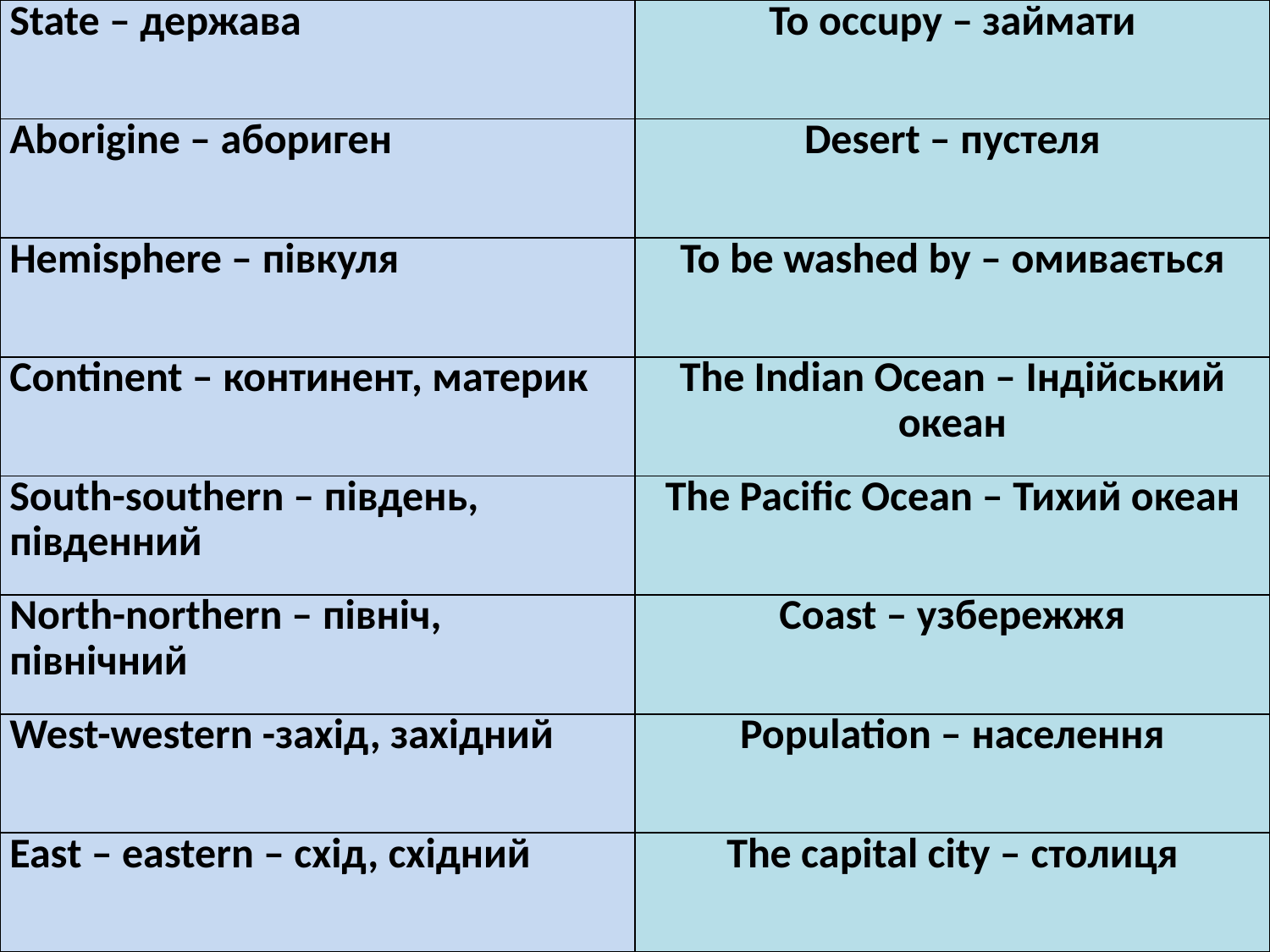

| State – держава | To occupy – займати |
| --- | --- |
| Aborigine – абориген | Desert – пустеля |
| Hemisphere – півкуля | To be washed by – омивається |
| Continent – континент, материк | The Indian Ocean – Індійський океан |
| South-southern – південь, південний | The Pacific Ocean – Тихий океан |
| North-northern – північ, північний | Coast – узбережжя |
| West-western -захід, західний | Population – населення |
| East – eastern – схід, східний | The capital city – столиця |